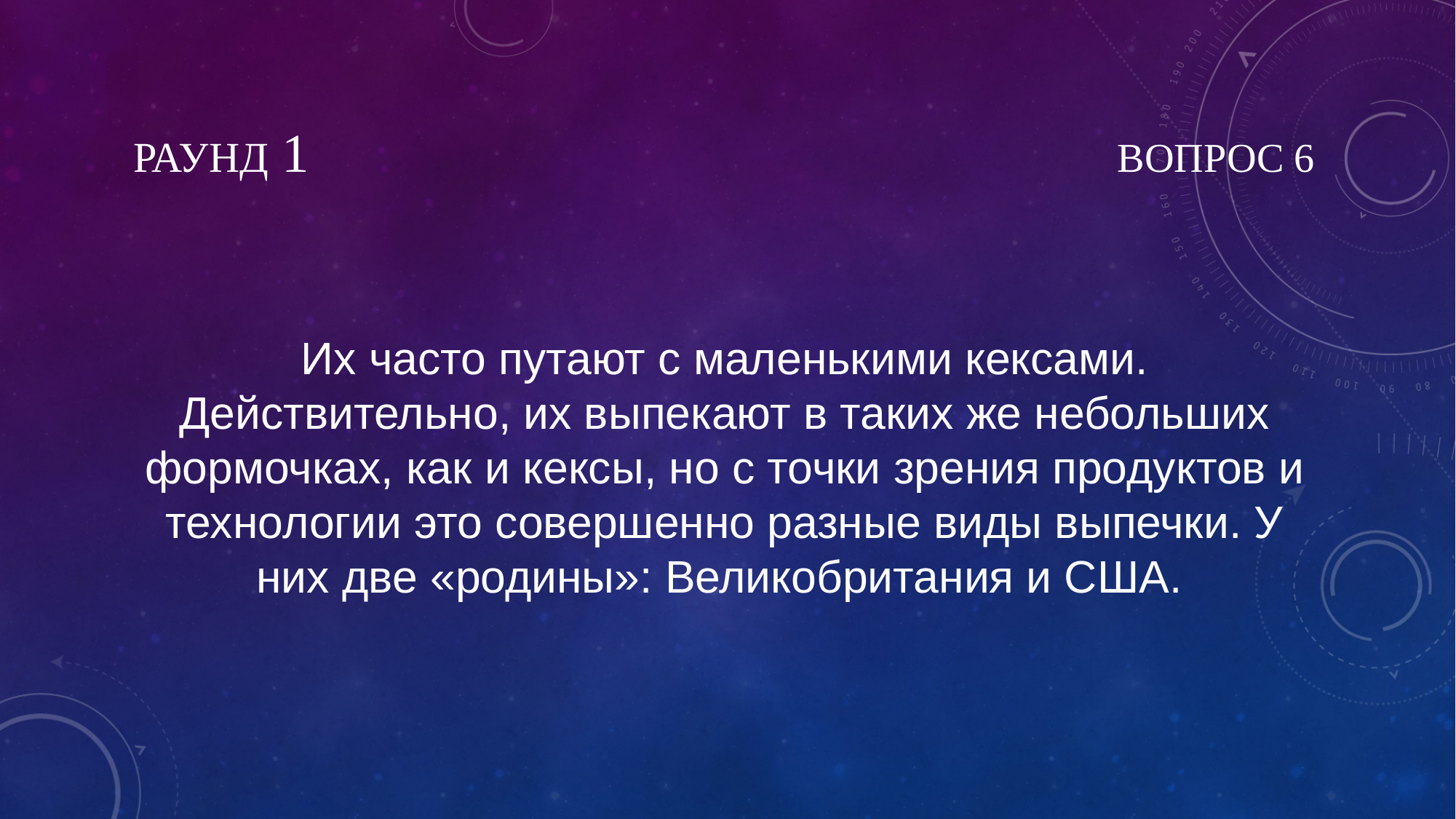

# Раунд 1                                                                 Вопрос 6
Их часто путают с маленькими кексами. Действительно, их выпекают в таких же небольших формочках, как и кексы, но с точки зрения продуктов и технологии это совершенно разные виды выпечки. У них две «родины»: Великобритания и США.